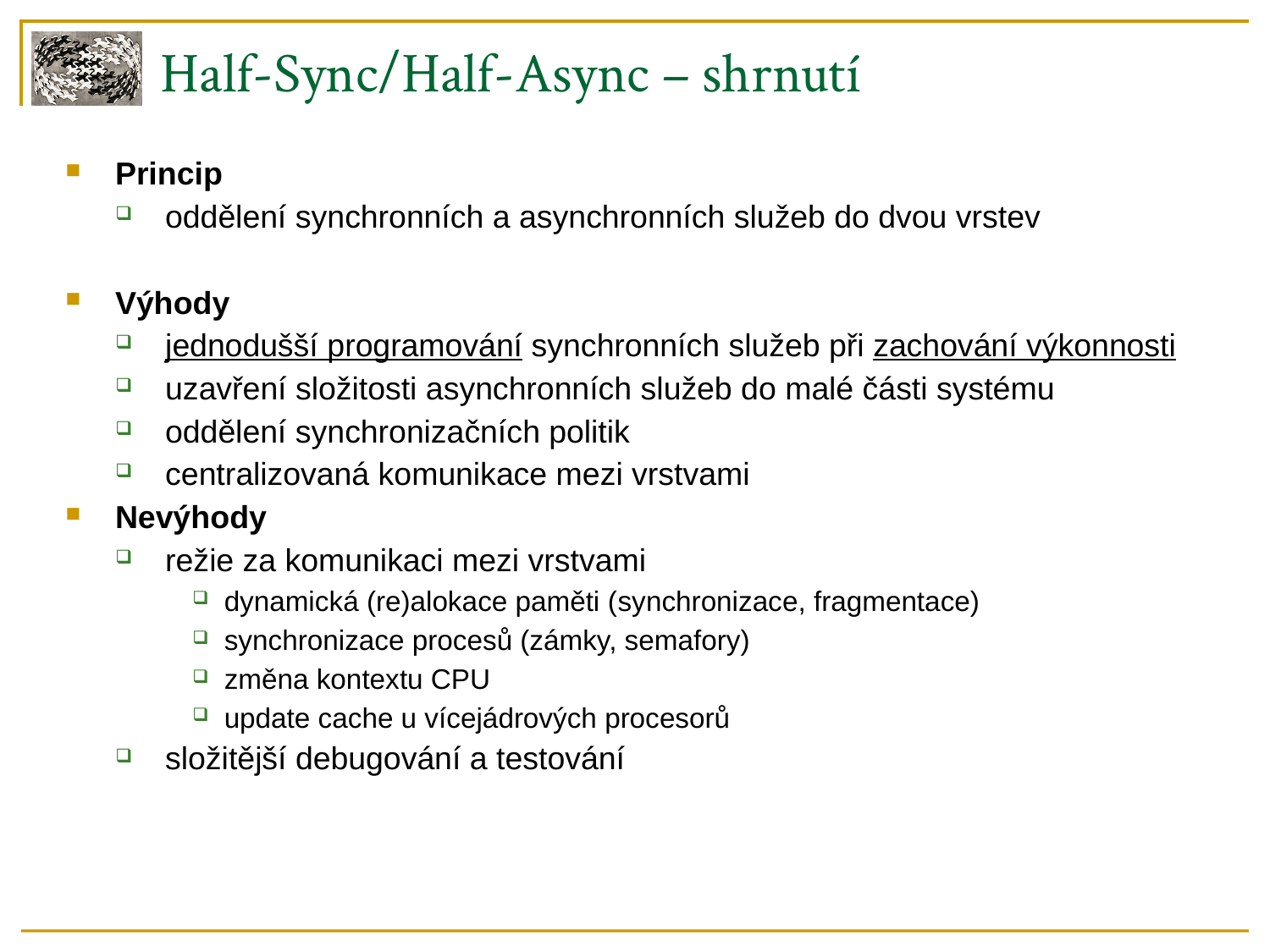

Half-Sync/Half-Async – shrnutí
Princip
oddělení synchronních a asynchronních služeb do dvou vrstev

Výhody
jednodušší programování synchronních služeb při zachování výkonnosti
uzavření složitosti asynchronních služeb do malé části systému
oddělení synchronizačních politik
centralizovaná komunikace mezi vrstvami
Nevýhody
režie za komunikaci mezi vrstvami
dynamická (re)alokace paměti (synchronizace, fragmentace)
synchronizace procesů (zámky, semafory)
změna kontextu CPU
update cache u vícejádrových procesorů
složitější debugování a testování